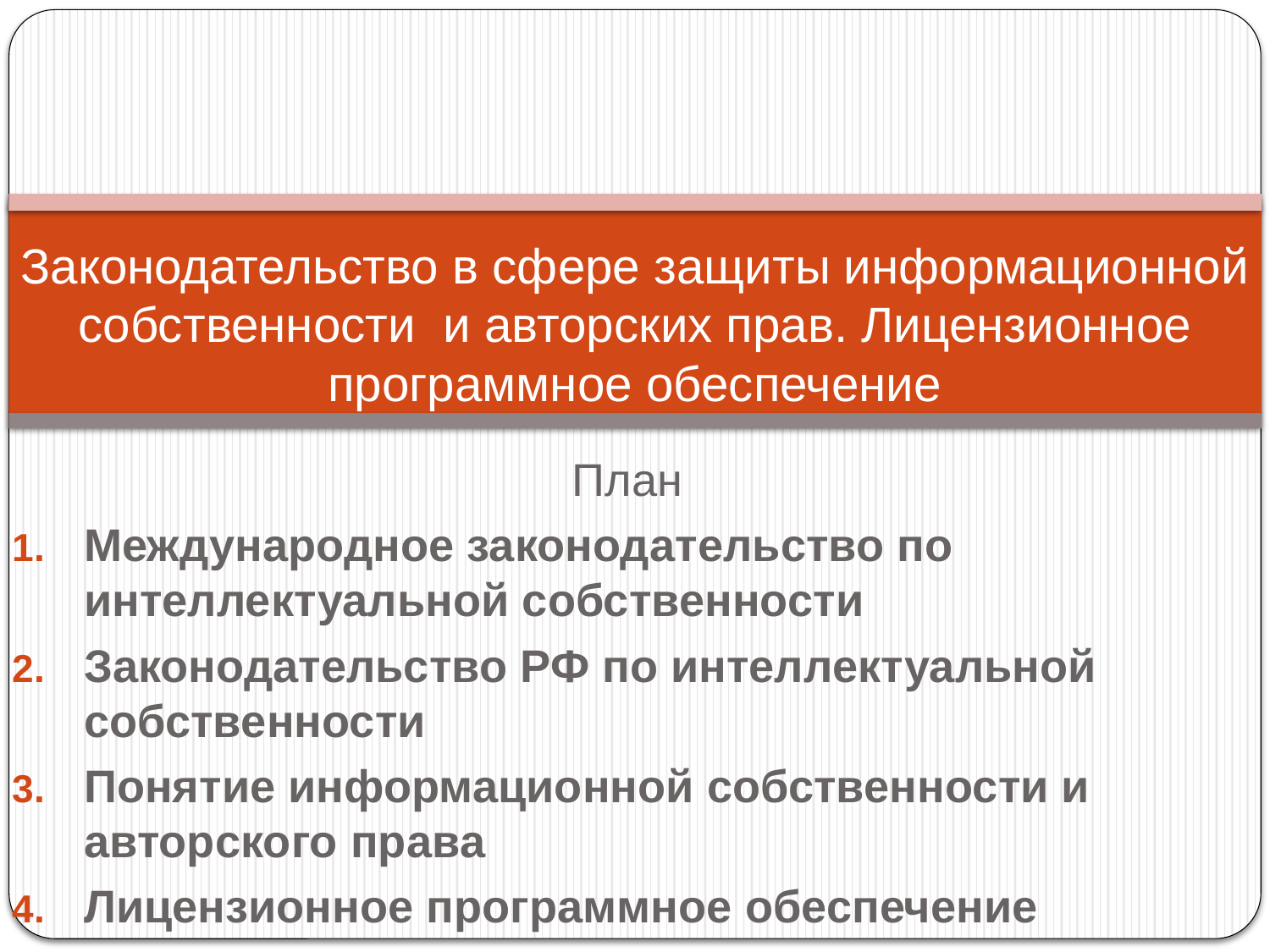

# Законодательство в сфере защиты информационной собственности  и авторских прав. Лицензионное программное обеспечение
План
Международное законодательство по интеллектуальной собственности
Законодательство РФ по интеллектуальной собственности
Понятие информационной собственности и авторского права
Лицензионное программное обеспечение